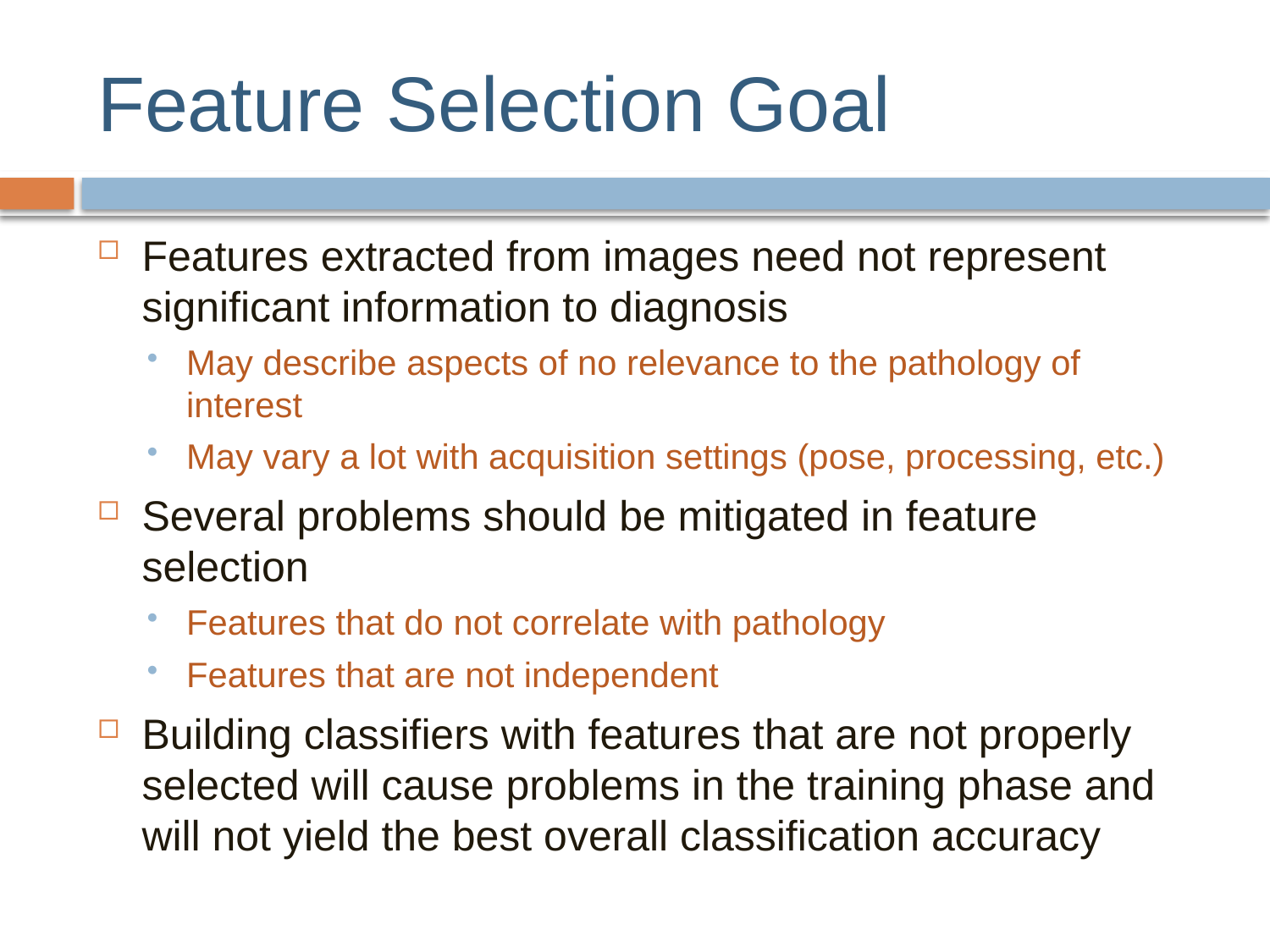

# Feature Selection Goal
Features extracted from images need not represent significant information to diagnosis
May describe aspects of no relevance to the pathology of interest
May vary a lot with acquisition settings (pose, processing, etc.)
Several problems should be mitigated in feature selection
Features that do not correlate with pathology
Features that are not independent
Building classifiers with features that are not properly selected will cause problems in the training phase and will not yield the best overall classification accuracy